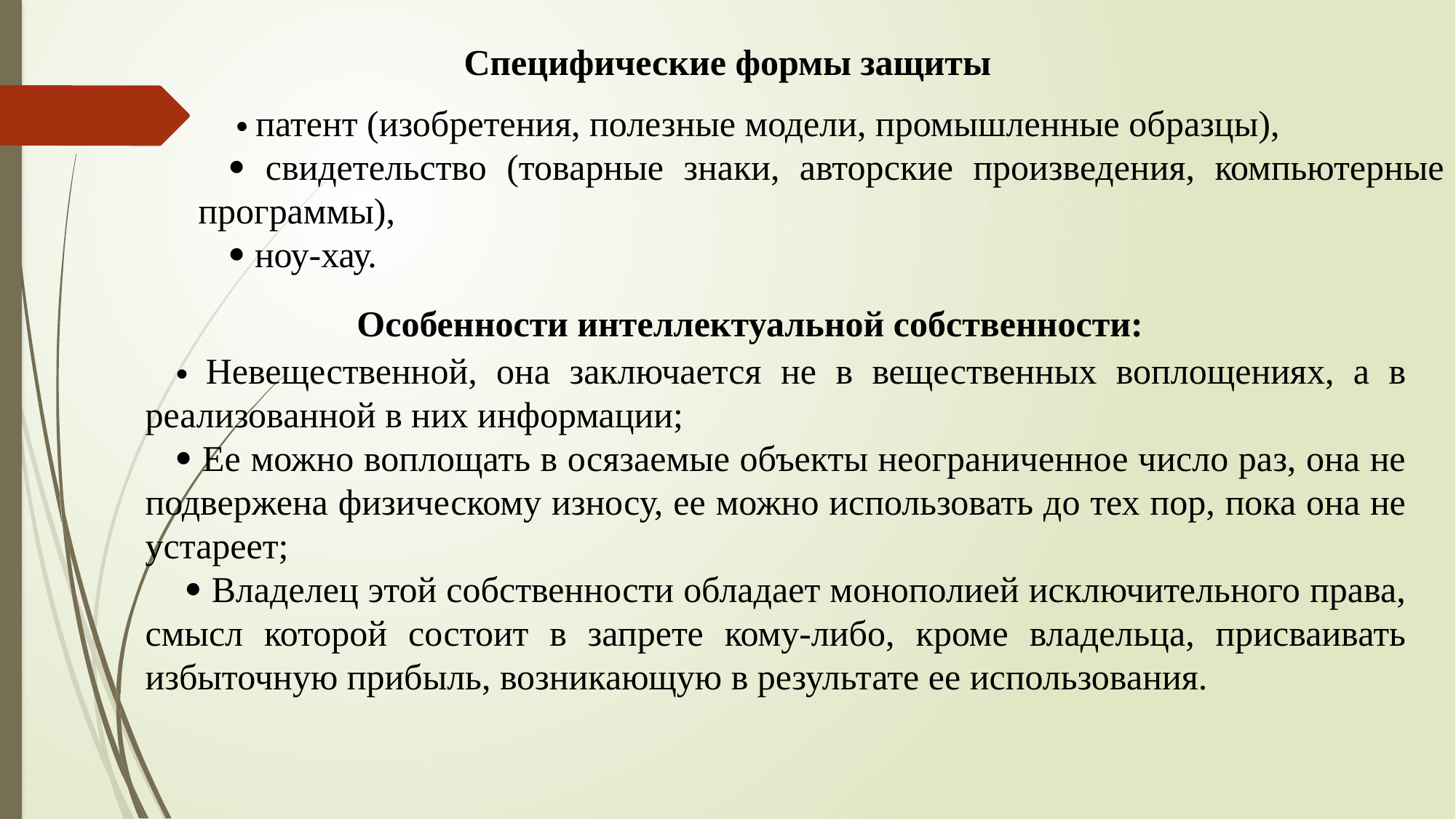

Специфические формы защиты
 • патент (изобретения, полезные модели, промышленные образцы),
• свидетельство (товарные знаки, авторские произведения, компьютерные программы),
• ноу-хау.
 Особенности интеллектуальной собственности:
• Невещественной, она заключается не в вещественных воплощениях, а в реализованной в них информации;
• Ее можно воплощать в осязаемые объекты неограниченное число раз, она не подвержена физическому износу, ее можно использовать до тех пор, пока она не устареет;
 • Владелец этой собственности обладает монополией исключительного права, смысл которой состоит в запрете кому-либо, кроме владельца, присваивать избыточную прибыль, возникающую в результате ее использования.